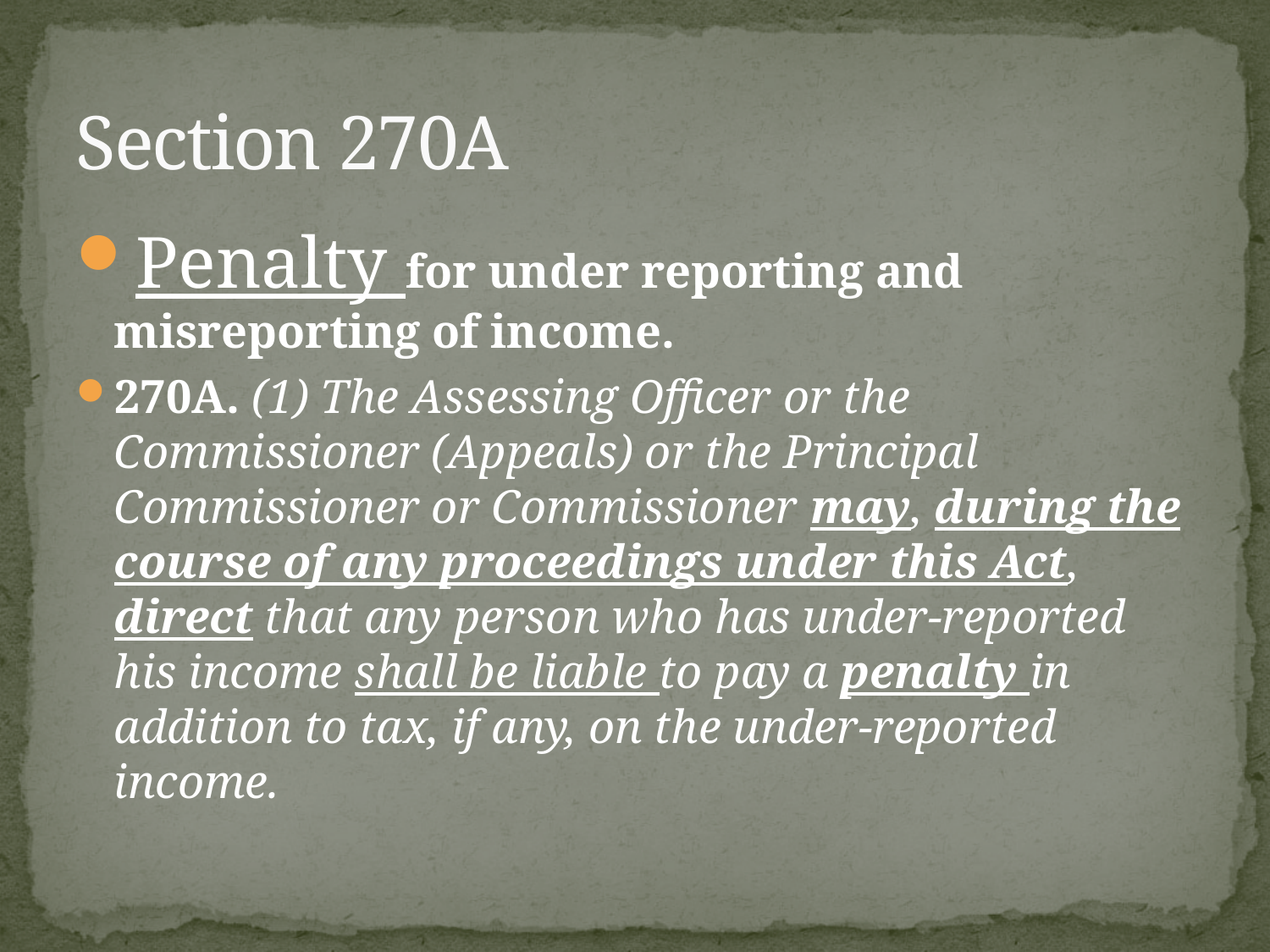

# Section 270A
Penalty for under reporting and misreporting of income.
270A. (1) The Assessing Officer or the Commissioner (Appeals) or the Principal Commissioner or Commissioner may, during the course of any proceedings under this Act, direct that any person who has under-reported his income shall be liable to pay a penalty in addition to tax, if any, on the under-reported income.